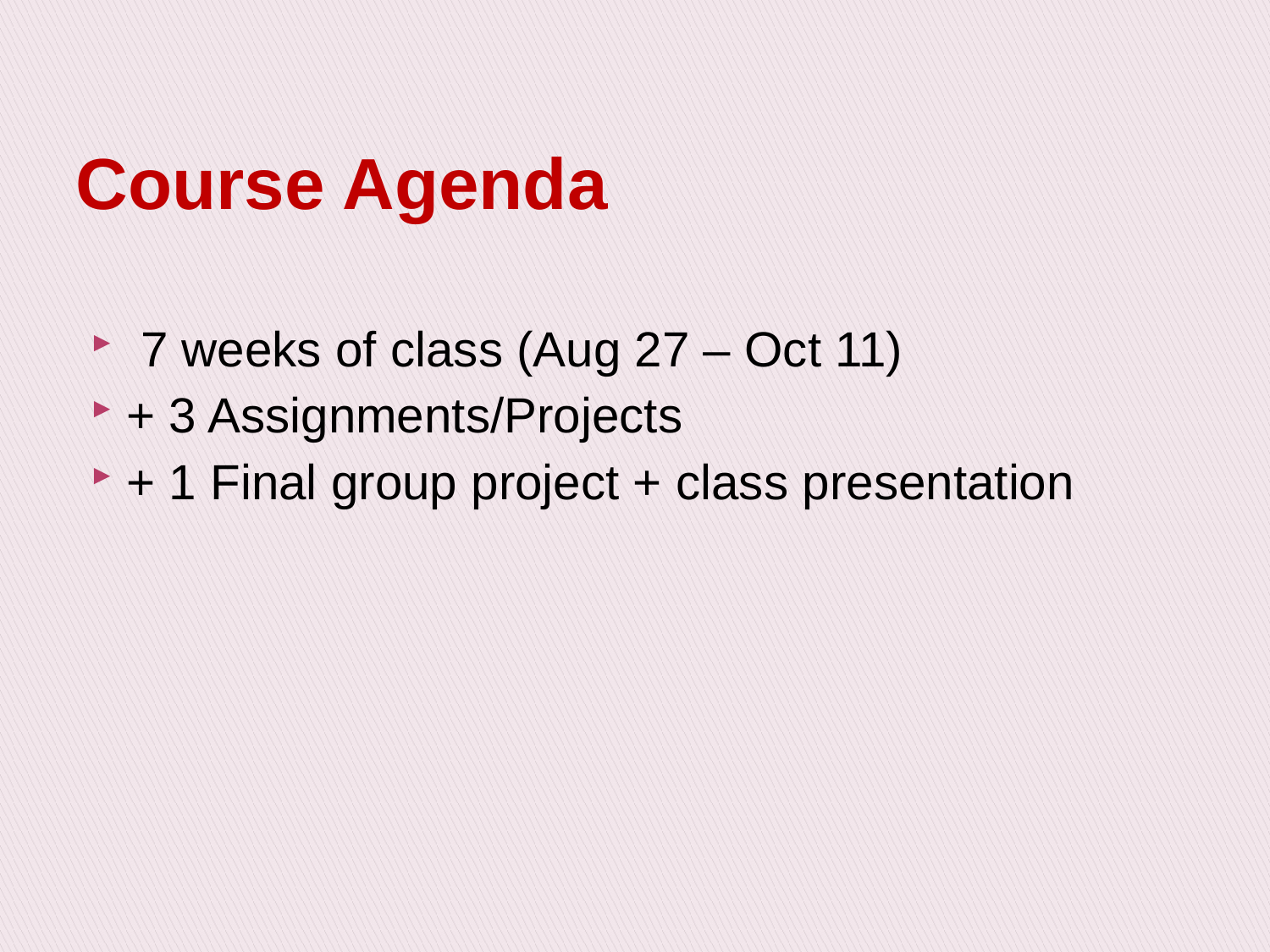

# Course Agenda
 7 weeks of class (Aug 27 – Oct 11)
+ 3 Assignments/Projects
+ 1 Final group project + class presentation